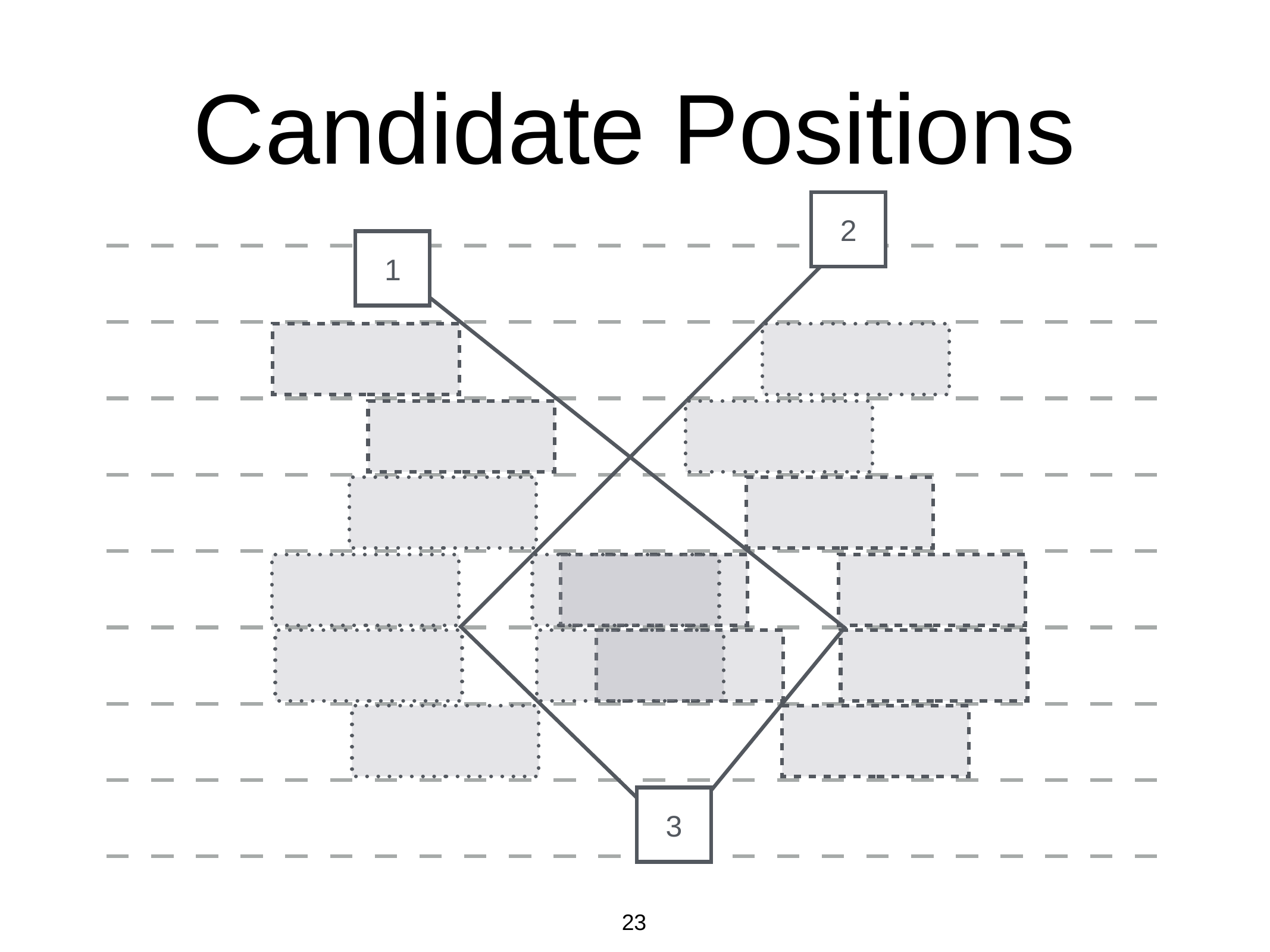

# Candidate Positions
2
1

3
23